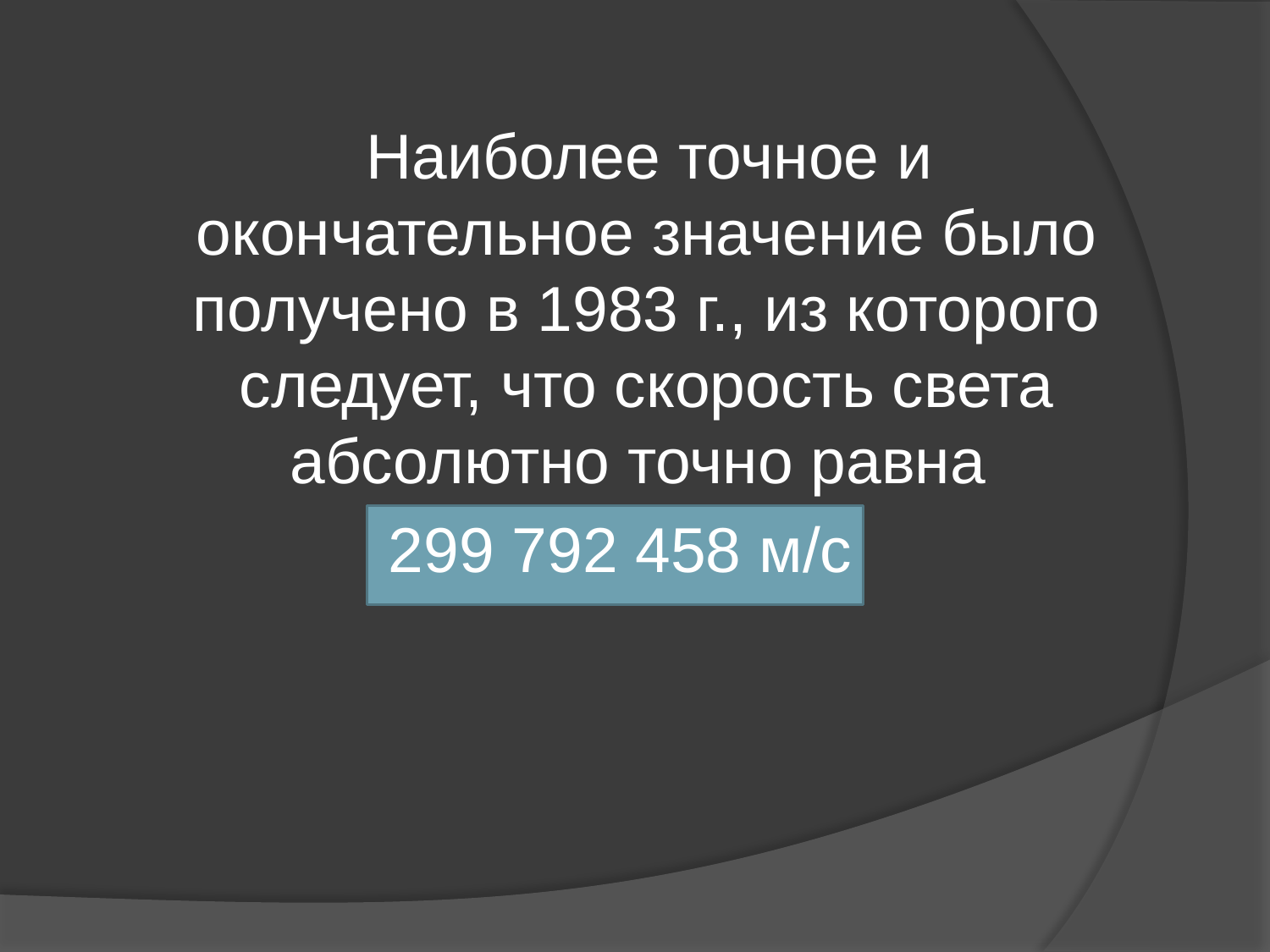

Наиболее точное и окончательное значение было получено в 1983 г., из которого следует, что скорость света абсолютно точно равна
299 792 458 м/с